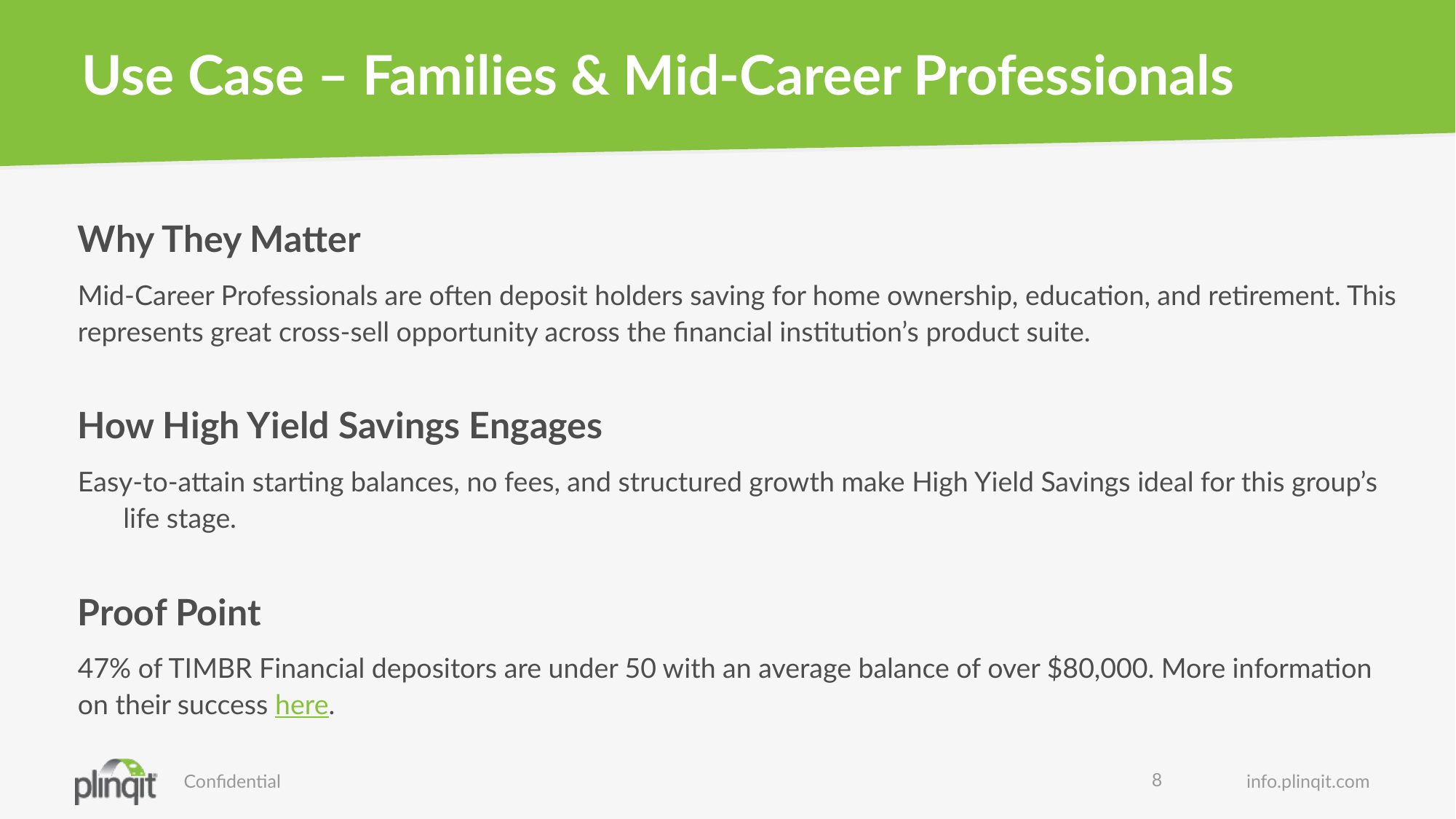

# Use Case – Families & Mid-Career Professionals
Why They Matter
Mid-Career Professionals are often deposit holders saving for home ownership, education, and retirement. This represents great cross-sell opportunity across the financial institution’s product suite.
How High Yield Savings Engages
Easy-to-attain starting balances, no fees, and structured growth make High Yield Savings ideal for this group’s life stage.
Proof Point
47% of TIMBR Financial depositors are under 50 with an average balance of over $80,000. More information on their success here.
8
Confidential
info.plinqit.com